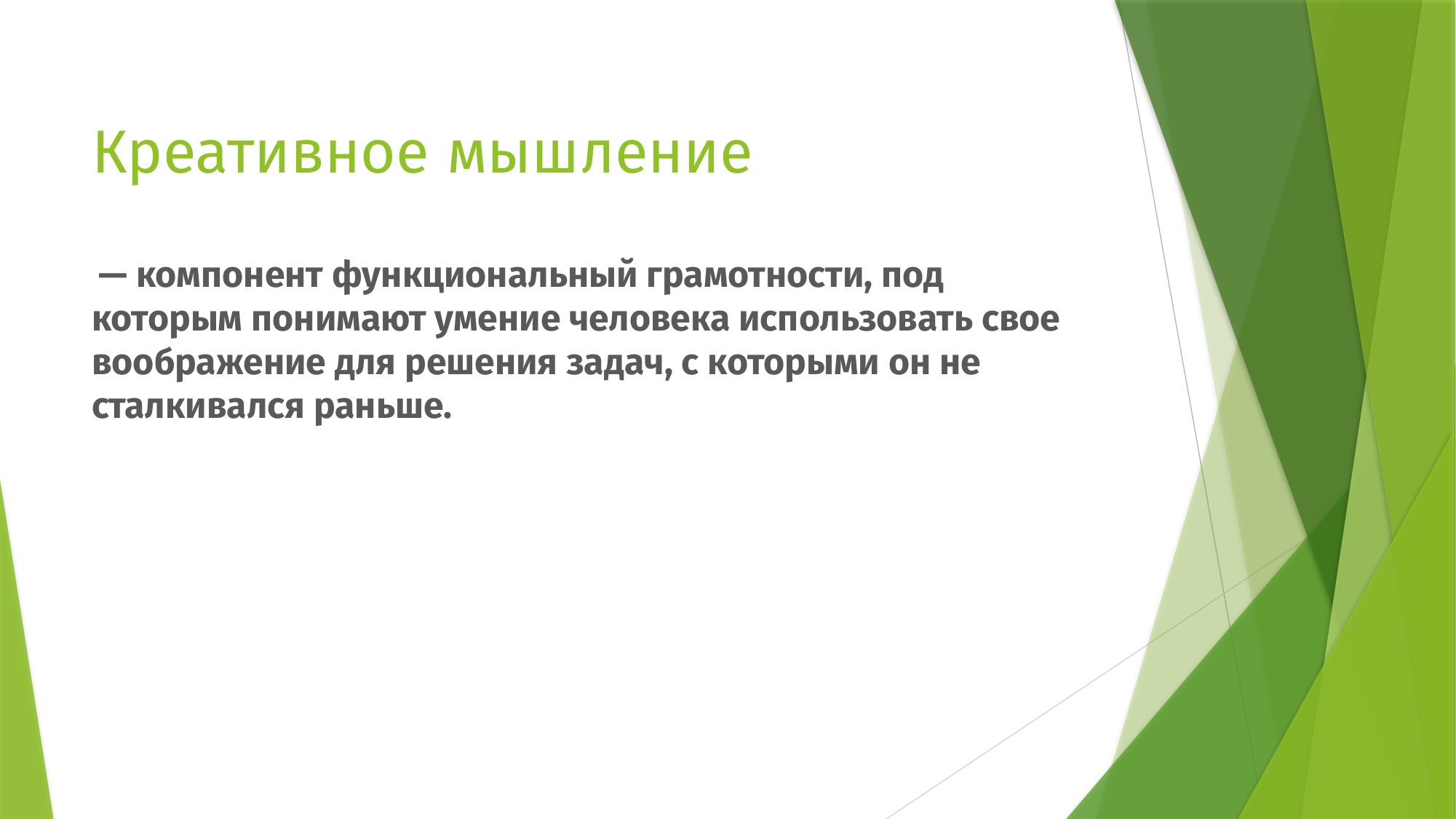

# Креативное мышление
 — компонент функциональный грамотности, под которым понимают умение человека использовать свое воображение для решения задач, с которыми он не сталкивался раньше.